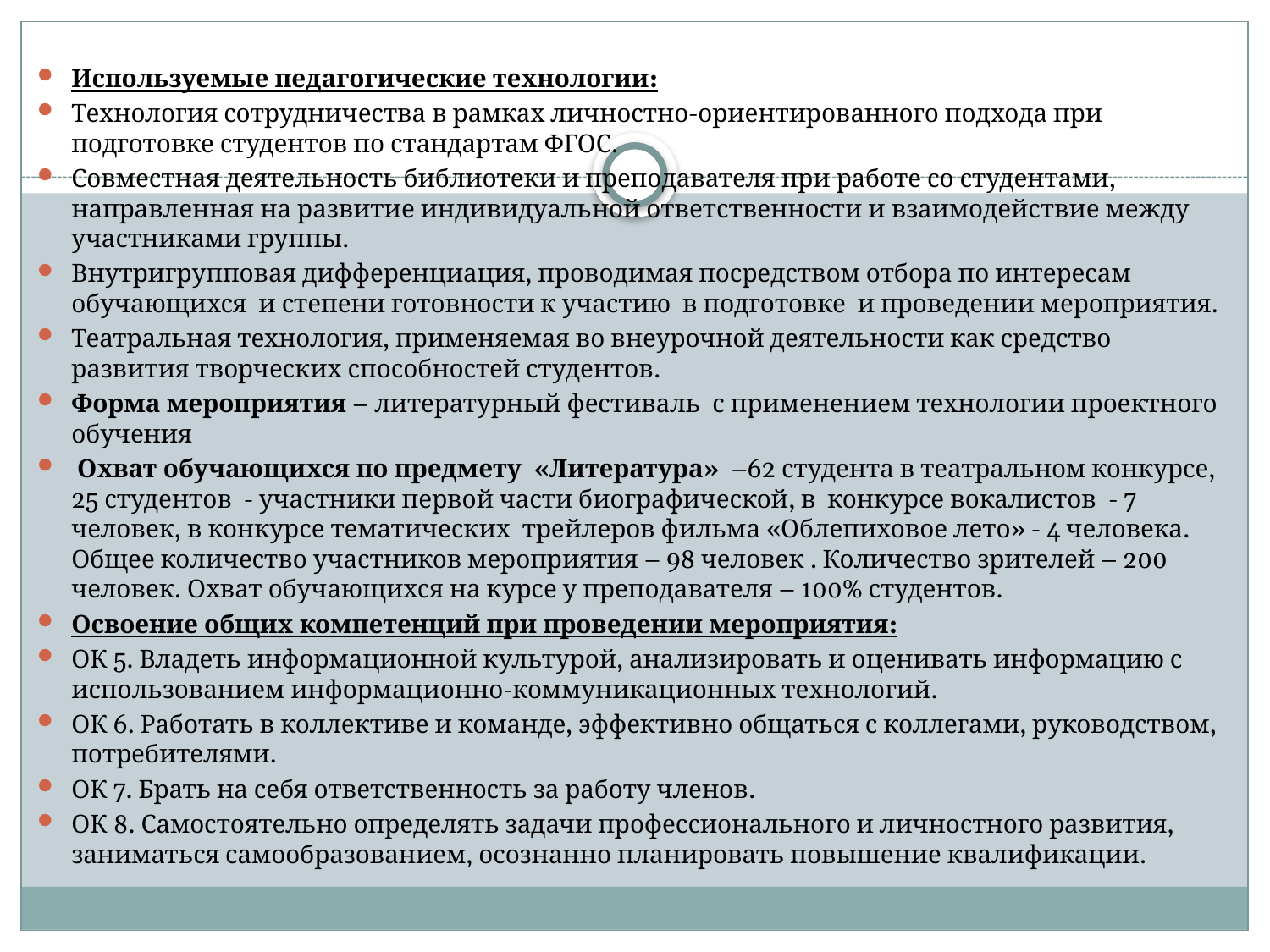

Используемые педагогические технологии:
Технология сотрудничества в рамках личностно-ориентированного подхода при подготовке студентов по стандартам ФГОС.
Совместная деятельность библиотеки и преподавателя при работе со студентами, направленная на развитие индивидуальной ответственности и взаимодействие между участниками группы.
Внутригрупповая дифференциация, проводимая посредством отбора по интересам обучающихся  и степени готовности к участию  в подготовке  и проведении мероприятия.
Театральная технология, применяемая во внеурочной деятельности как средство развития творческих способностей студентов.
Форма мероприятия – литературный фестиваль  с применением технологии проектного обучения
 Охват обучающихся по предмету  «Литература»  –62 студента в театральном конкурсе, 25 студентов  - участники первой части биографической, в  конкурсе вокалистов  - 7 человек, в конкурсе тематических  трейлеров фильма «Облепиховое лето» - 4 человека. Общее количество участников мероприятия – 98 человек . Количество зрителей – 200 человек. Охват обучающихся на курсе у преподавателя – 100% студентов.
Освоение общих компетенций при проведении мероприятия:
ОК 5. Владеть информационной культурой, анализировать и оценивать информацию с использованием информационно-коммуникационных технологий.
ОК 6. Работать в коллективе и команде, эффективно общаться с коллегами, руководством, потребителями.
ОК 7. Брать на себя ответственность за работу членов.
ОК 8. Самостоятельно определять задачи профессионального и личностного развития, заниматься самообразованием, осознанно планировать повышение квалификации.